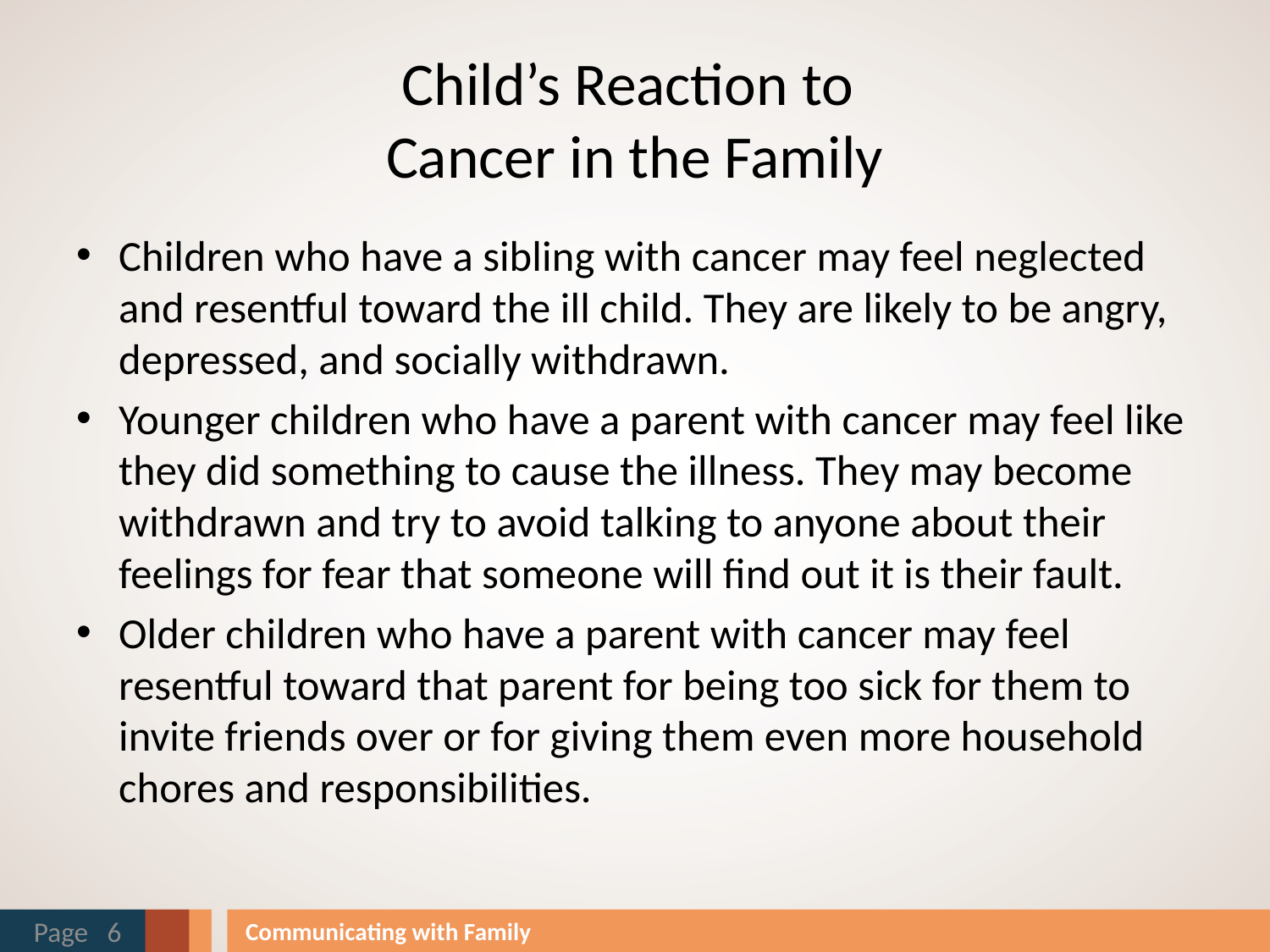

# Child’s Reaction to Cancer in the Family
Children who have a sibling with cancer may feel neglected and resentful toward the ill child. They are likely to be angry, depressed, and socially withdrawn.
Younger children who have a parent with cancer may feel like they did something to cause the illness. They may become withdrawn and try to avoid talking to anyone about their feelings for fear that someone will find out it is their fault.
Older children who have a parent with cancer may feel resentful toward that parent for being too sick for them to invite friends over or for giving them even more household chores and responsibilities.

Page   6
Communicating with Family